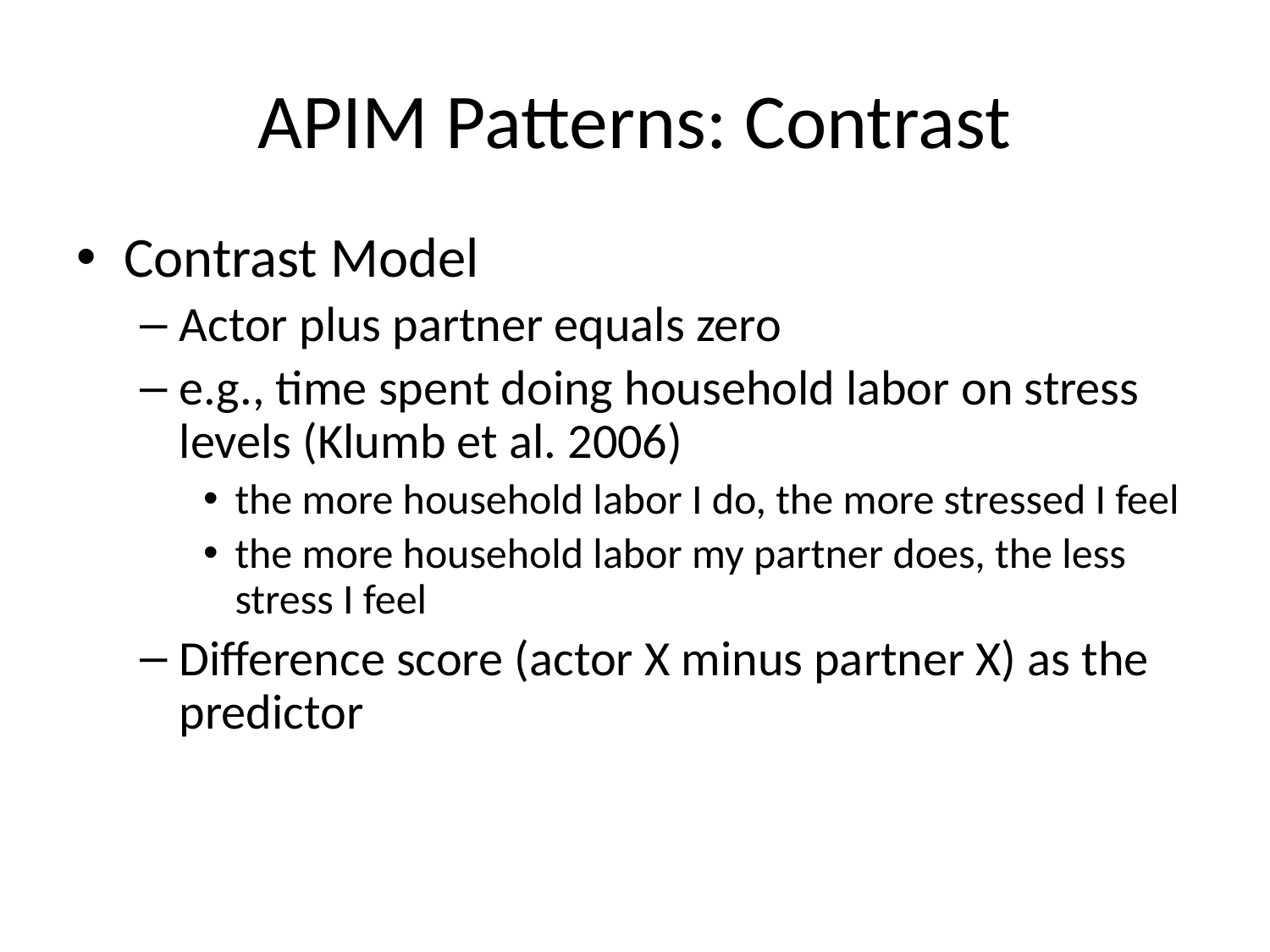

# APIM Patterns: Contrast
Contrast Model
Actor plus partner equals zero
e.g., time spent doing household labor on stress levels (Klumb et al. 2006)
the more household labor I do, the more stressed I feel
the more household labor my partner does, the less stress I feel
Difference score (actor X minus partner X) as the predictor